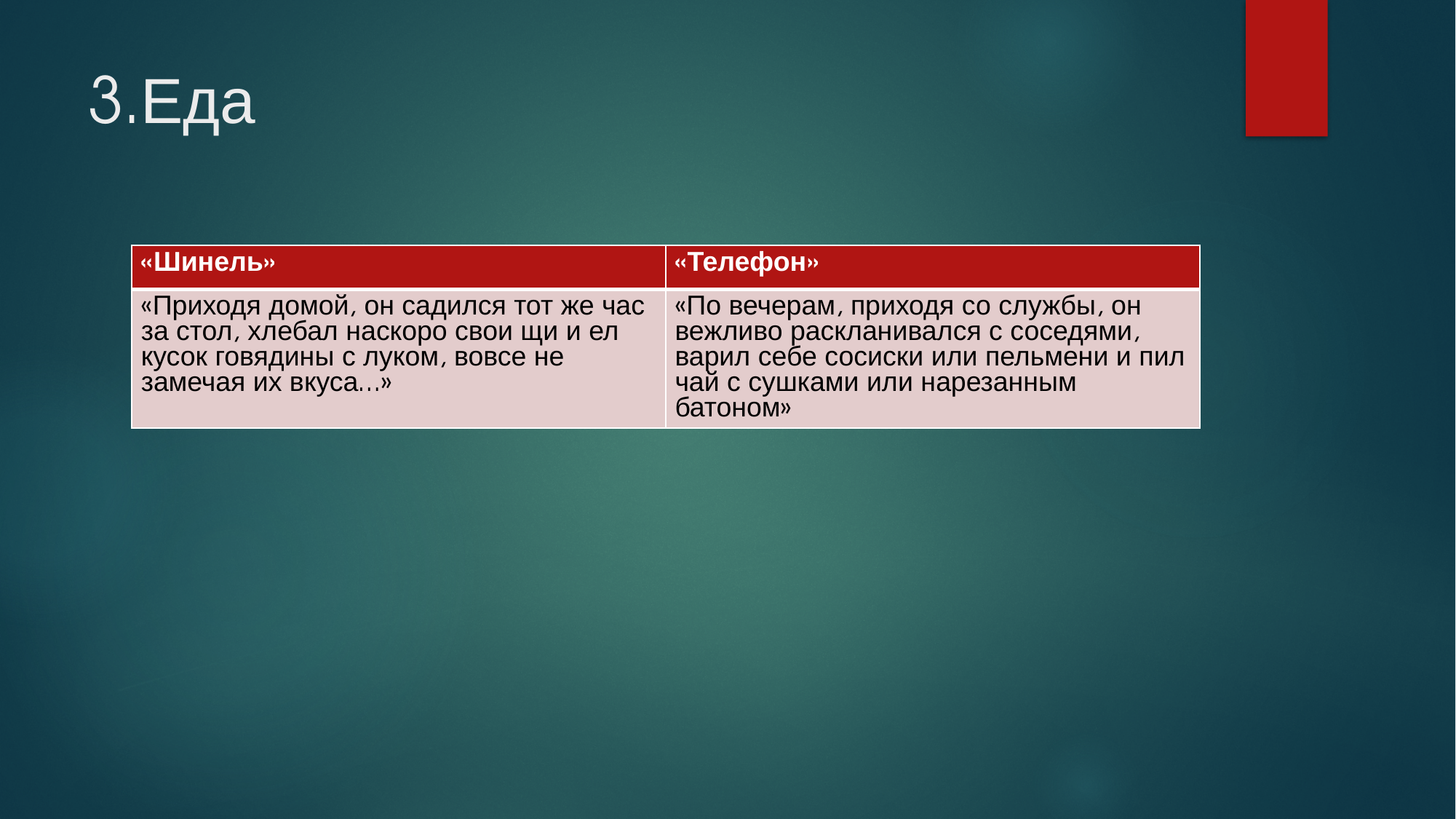

# 3.Еда
| «Шинель» | «Телефон» |
| --- | --- |
| «Приходя домой, он садился тот же час за стол, хлебал наскоро свои щи и ел кусок говядины с луком, вовсе не замечая их вкуса…» | «По вечерам, приходя со службы, он вежливо раскланивался с соседями, варил себе сосиски или пельмени и пил чай с сушками или нарезанным батоном» |